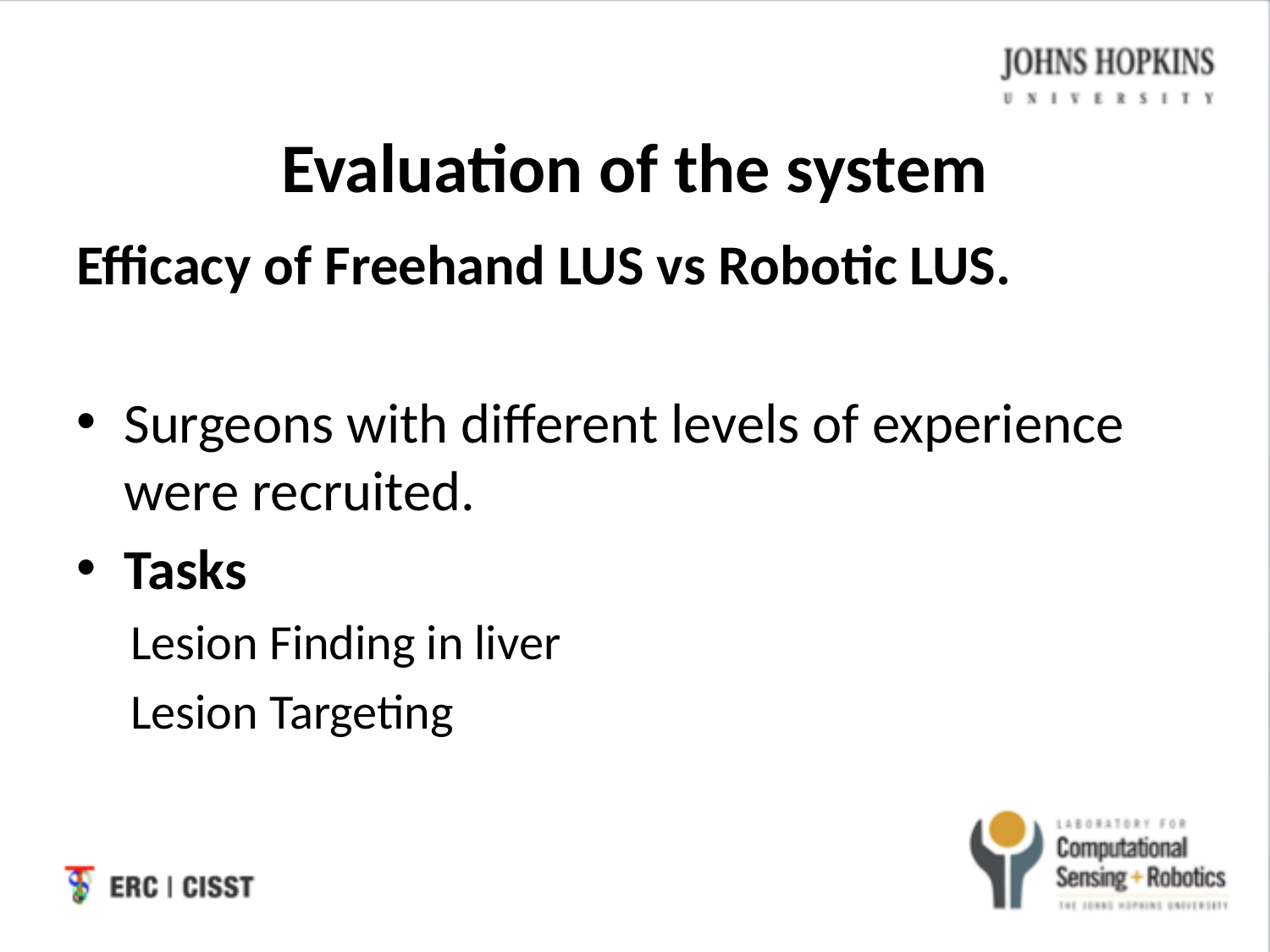

# Evaluation of the system
Efficacy of Freehand LUS vs Robotic LUS.

Surgeons with different levels of experience were recruited.
Tasks
Lesion Finding in liver
Lesion Targeting